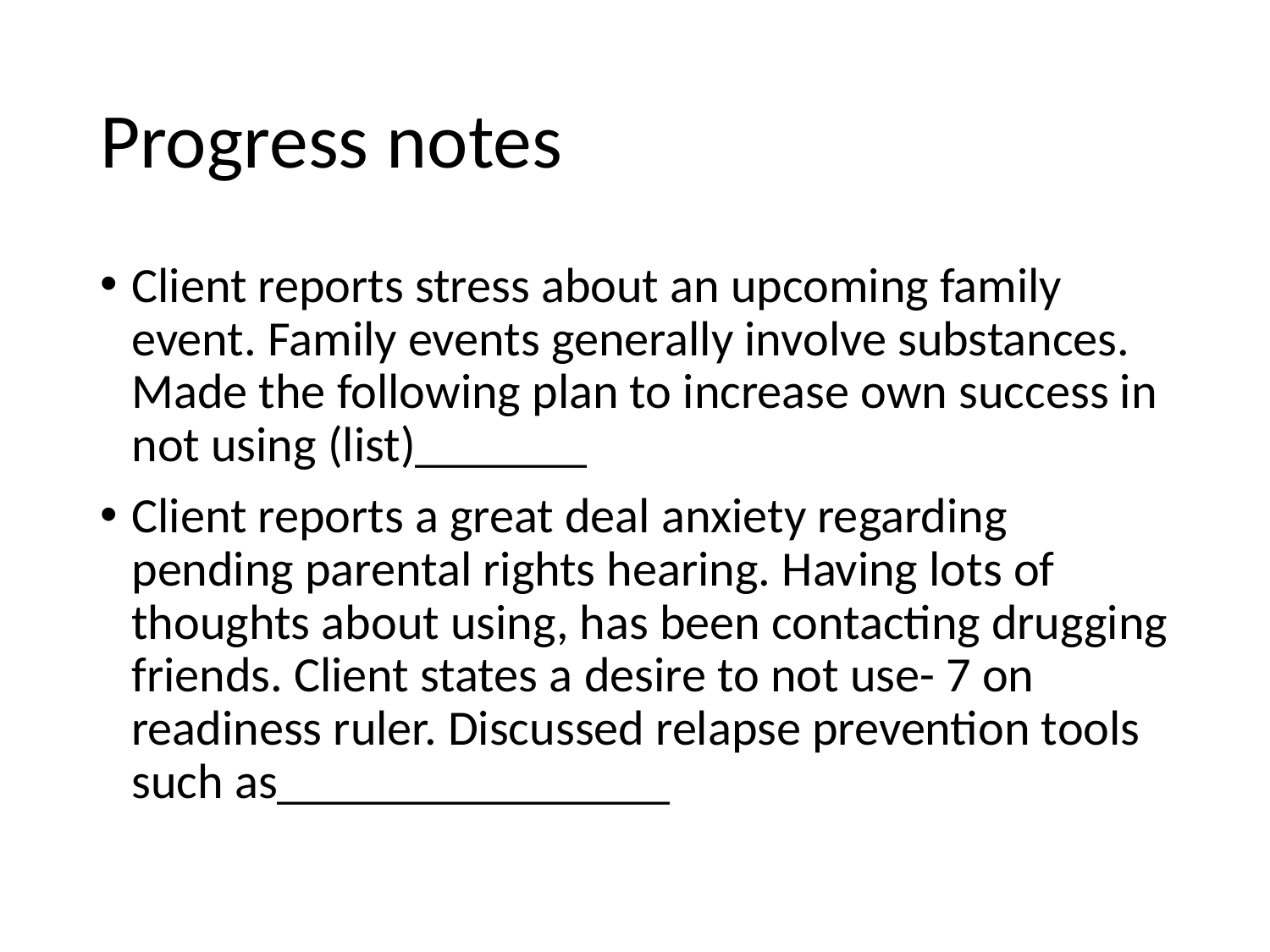

# Progress notes
Client reports stress about an upcoming family event. Family events generally involve substances. Made the following plan to increase own success in not using (list)_______
Client reports a great deal anxiety regarding pending parental rights hearing. Having lots of thoughts about using, has been contacting drugging friends. Client states a desire to not use- 7 on readiness ruler. Discussed relapse prevention tools such as________________